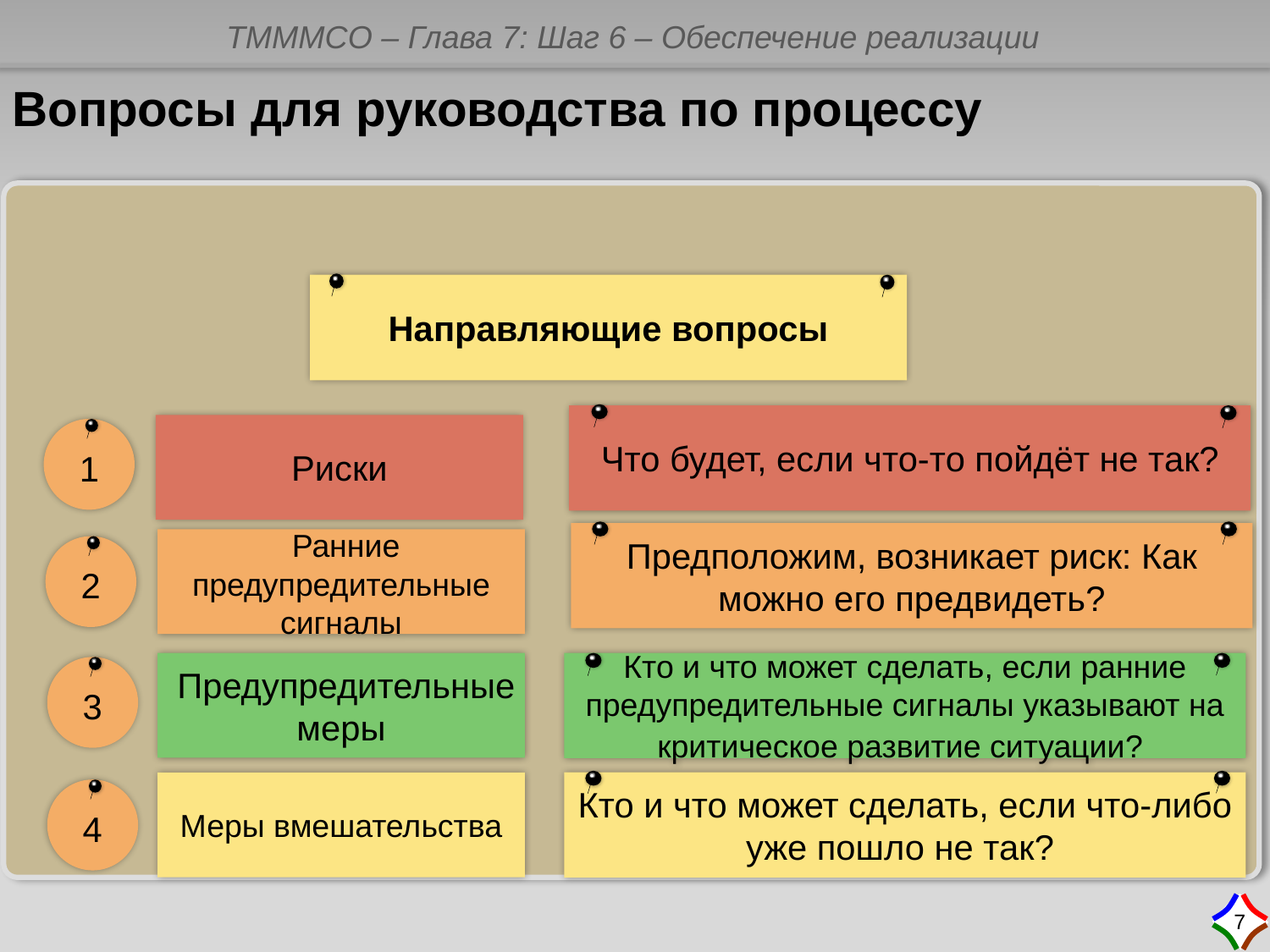

Вопросы для руководства по процессу

Направляющие вопросы

Что будет, если что-то пойдёт не так?

 Риски
1

Предположим, возникает риск: Как можно его предвидеть?

 Ранние предупредительные сигналы
2

 Предупредительные меры
Кто и что может сделать, если ранние предупредительные сигналы указывают на критическое развитие ситуации?

3

Кто и что может сделать, если что-либо уже пошло не так?
Меры вмешательства
4